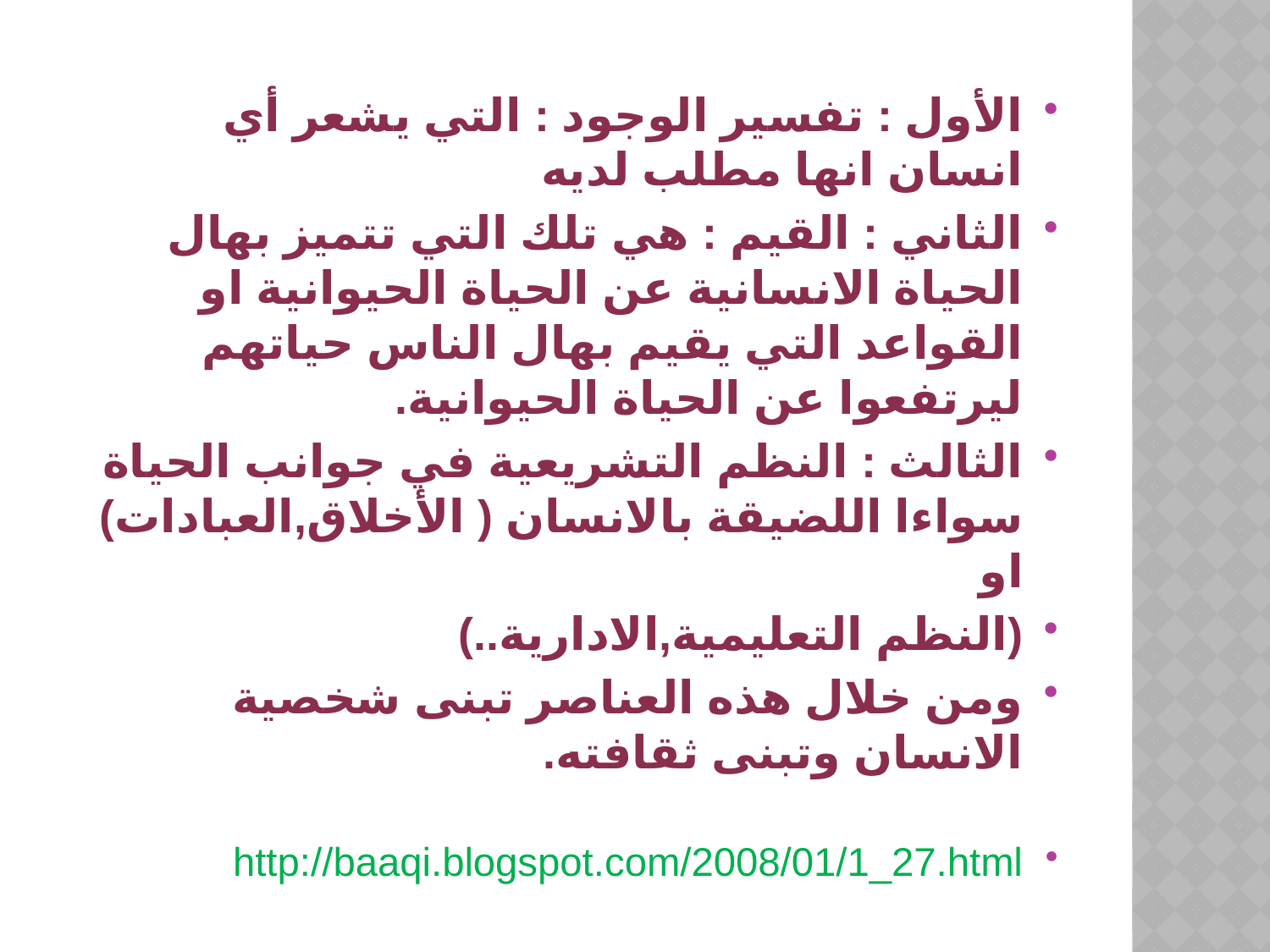

الأول : تفسير الوجود : التي يشعر أي انسان انها مطلب لديه
الثاني : القيم : هي تلك التي تتميز بهال الحياة الانسانية عن الحياة الحيوانية او القواعد التي يقيم بهال الناس حياتهم ليرتفعوا عن الحياة الحيوانية.
الثالث : النظم التشريعية في جوانب الحياة سواءا اللضيقة بالانسان ( الأخلاق,العبادات) او
(النظم التعليمية,الادارية..)
ومن خلال هذه العناصر تبنى شخصية الانسان وتبنى ثقافته.

http://baaqi.blogspot.com/2008/01/1_27.html